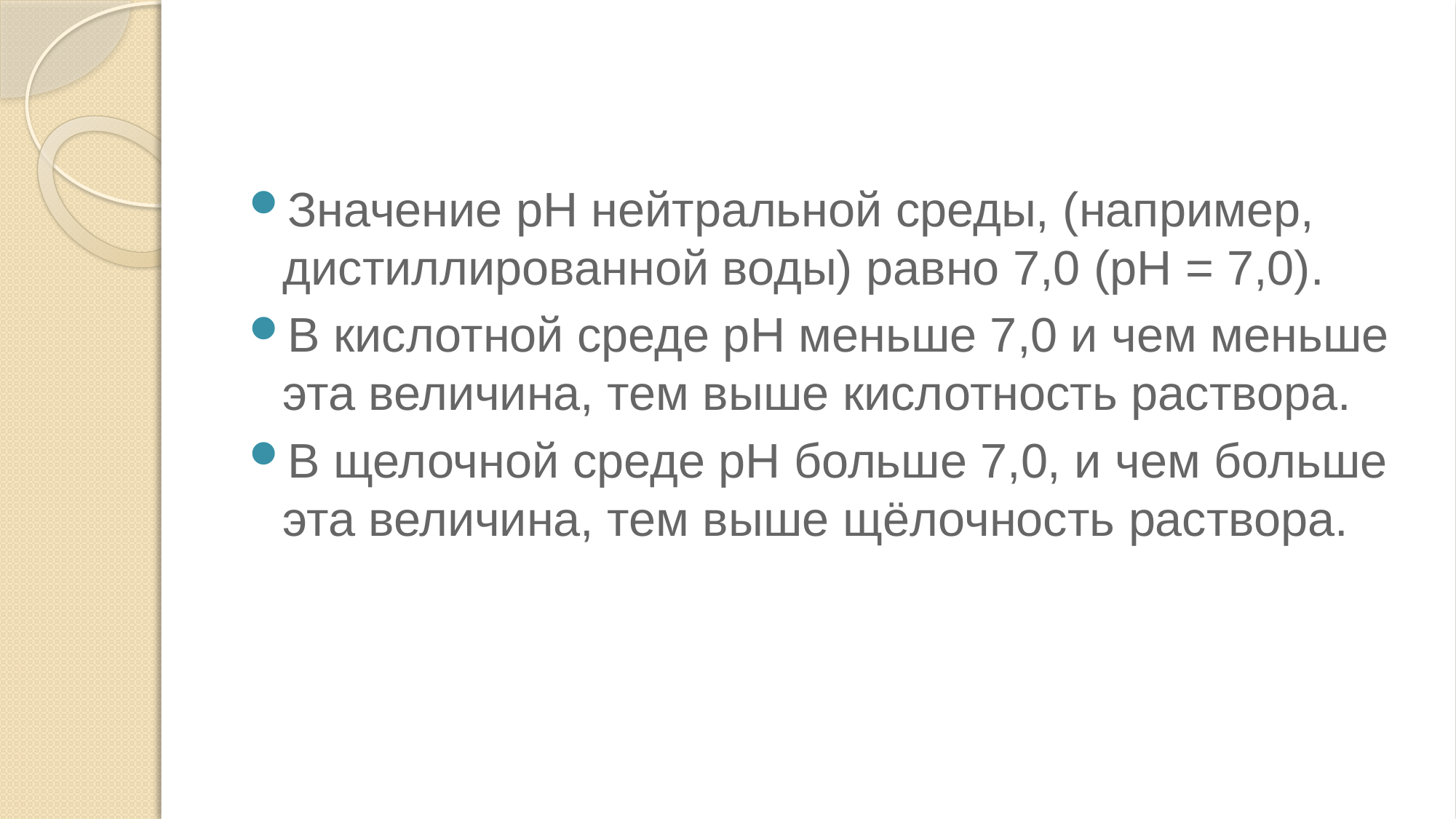

#
Значение pH нейтральной среды, (например, дистиллированной воды) равно 7,0 (pH = 7,0).
В кислотной среде pH меньше 7,0 и чем меньше эта величина, тем выше кислотность раствора.
В щелочной среде pH больше 7,0, и чем больше эта величина, тем выше щёлочность раствора.